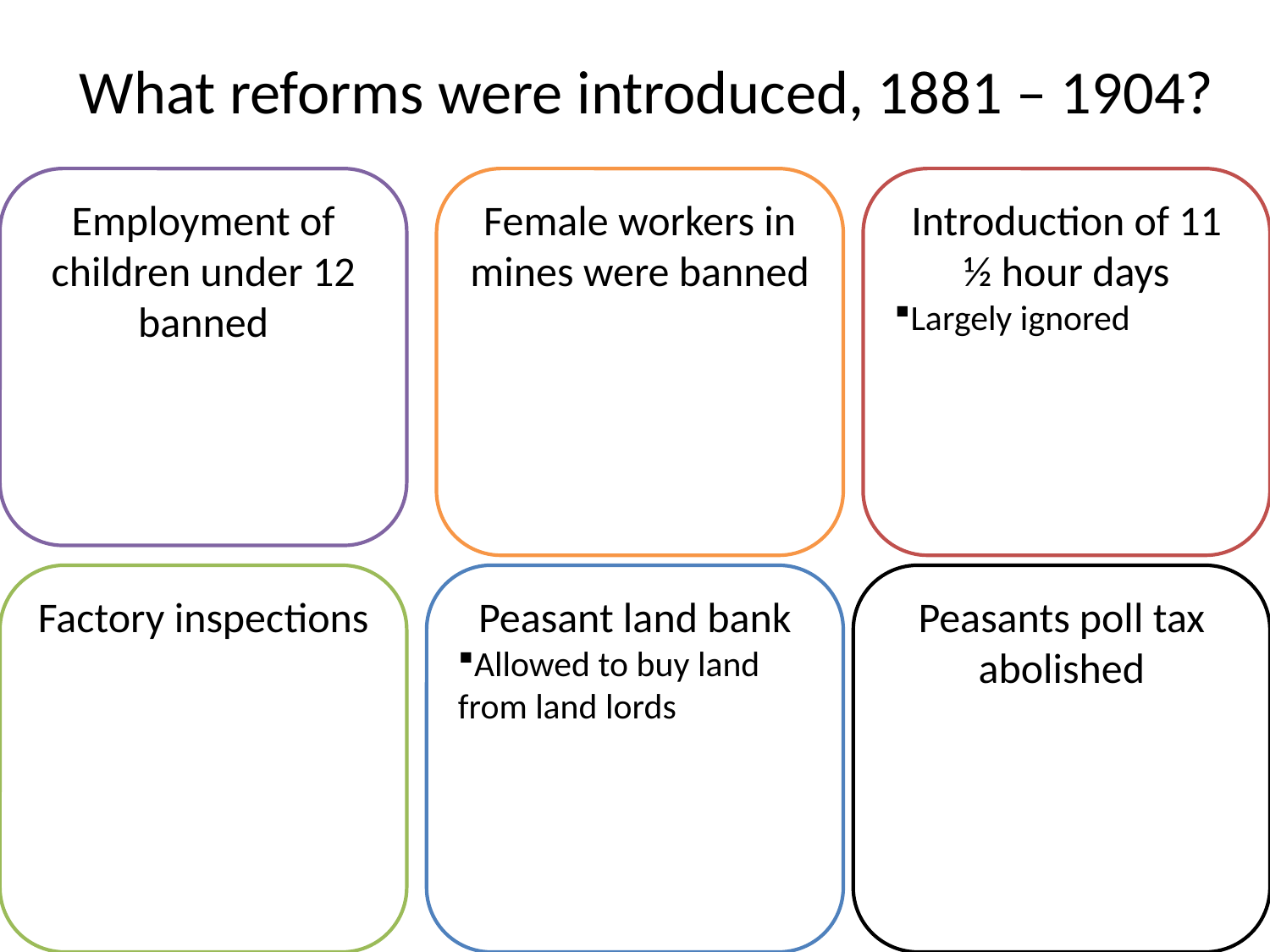

# What reforms were introduced, 1881 – 1904?
Employment of children under 12 banned

Female workers in mines were banned

Introduction of 11 ½ hour days
Largely ignored
Factory inspections

Peasant land bank
Allowed to buy land from land lords
Peasants poll tax abolished